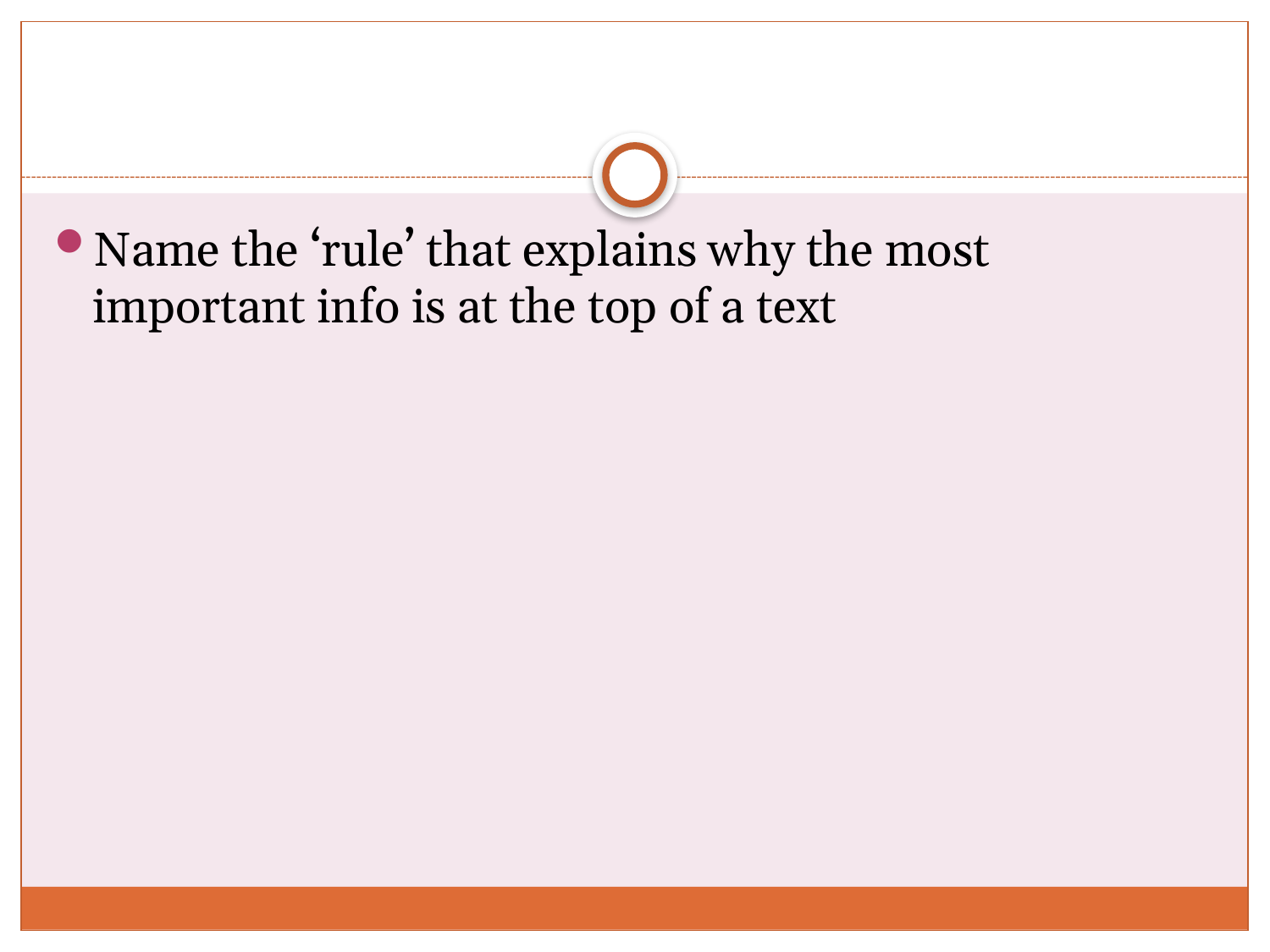

#
Name the ‘rule’ that explains why the most important info is at the top of a text